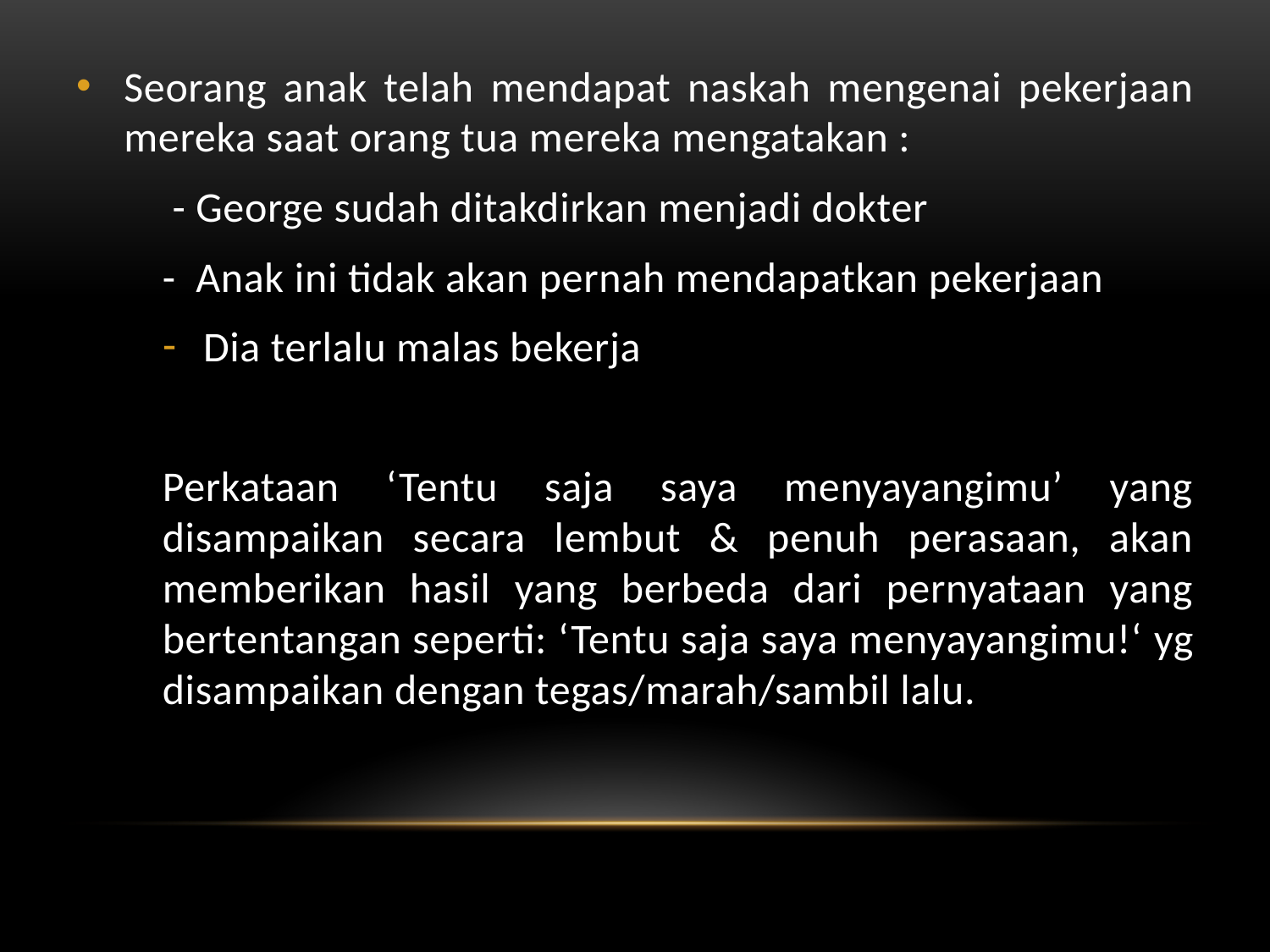

Seorang anak telah mendapat naskah mengenai pekerjaan mereka saat orang tua mereka mengatakan :
 - George sudah ditakdirkan menjadi dokter
-  Anak ini tidak akan pernah mendapatkan pekerjaan
Dia terlalu malas bekerja

Perkataan ‘Tentu saja saya menyayangimu’ yang disampaikan secara lembut & penuh perasaan, akan memberikan hasil yang berbeda dari pernyataan yang bertentangan seperti: ‘Tentu saja saya menyayangimu!‘ yg disampaikan dengan tegas/marah/sambil lalu.